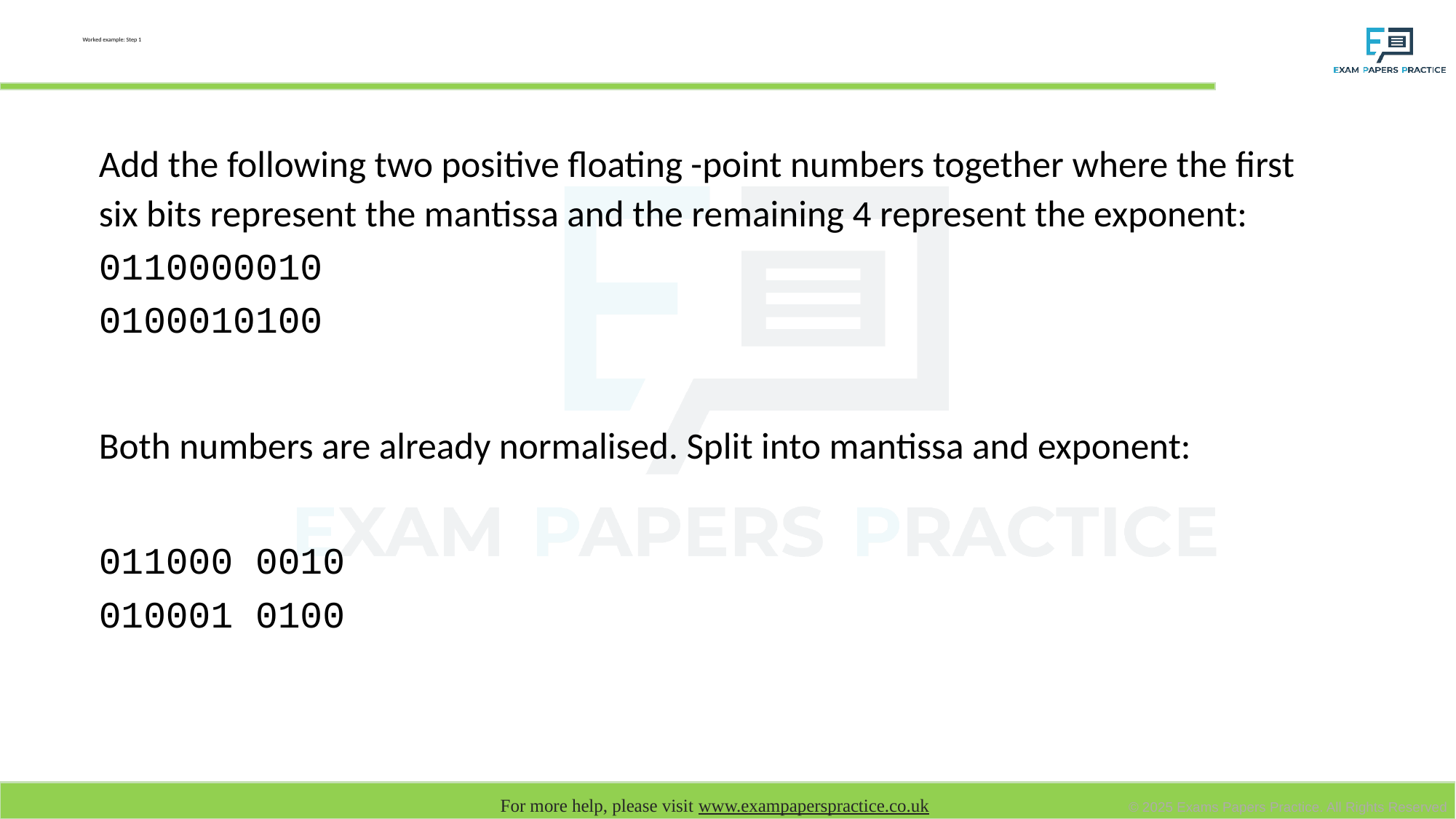

# Worked example: Step 1
Add the following two positive floating -point numbers together where the first six bits represent the mantissa and the remaining 4 represent the exponent:
0110000010
0100010100

Both numbers are already normalised. Split into mantissa and exponent:

011000 0010
010001 0100